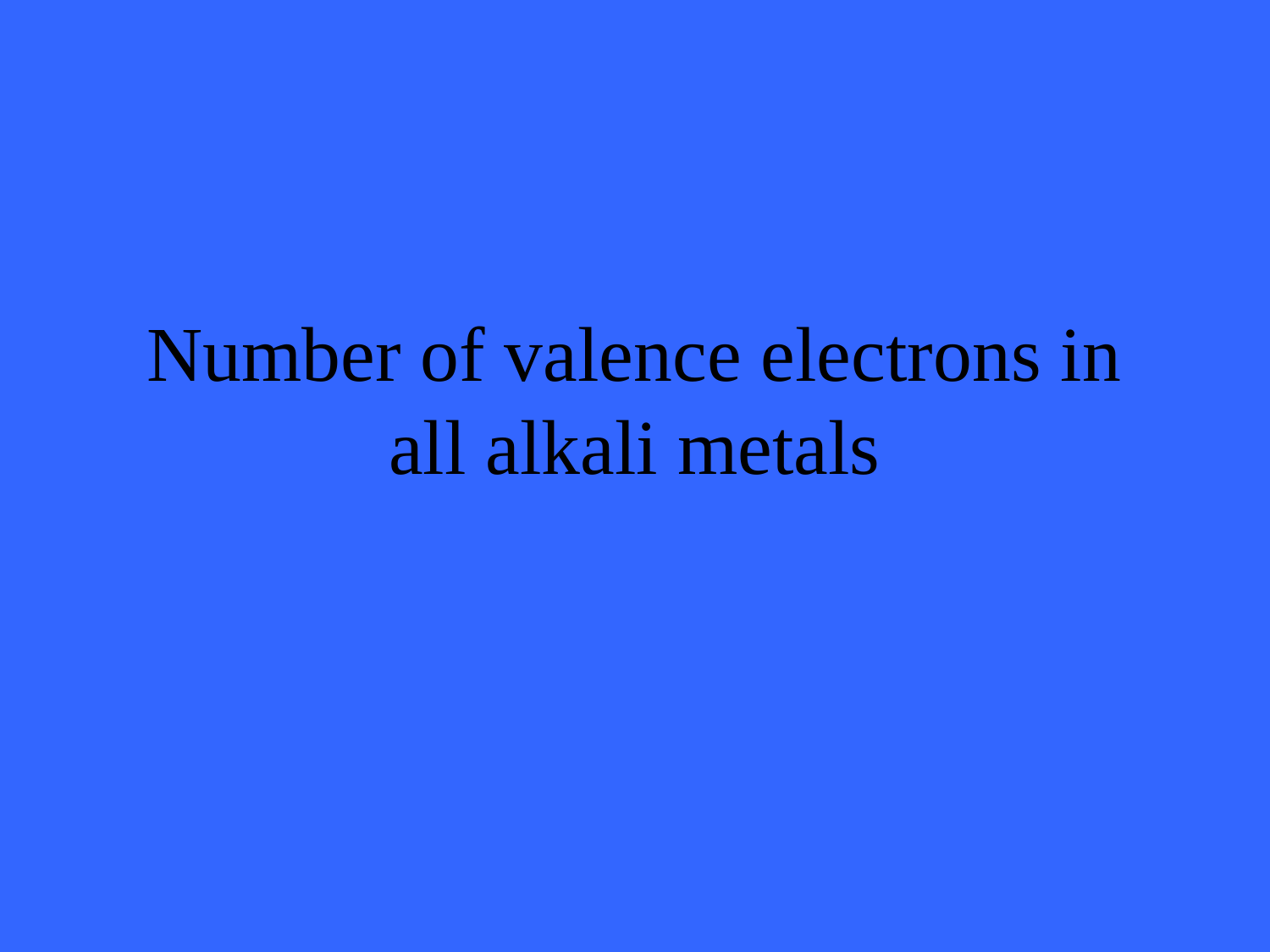

# Number of valence electrons in all alkali metals